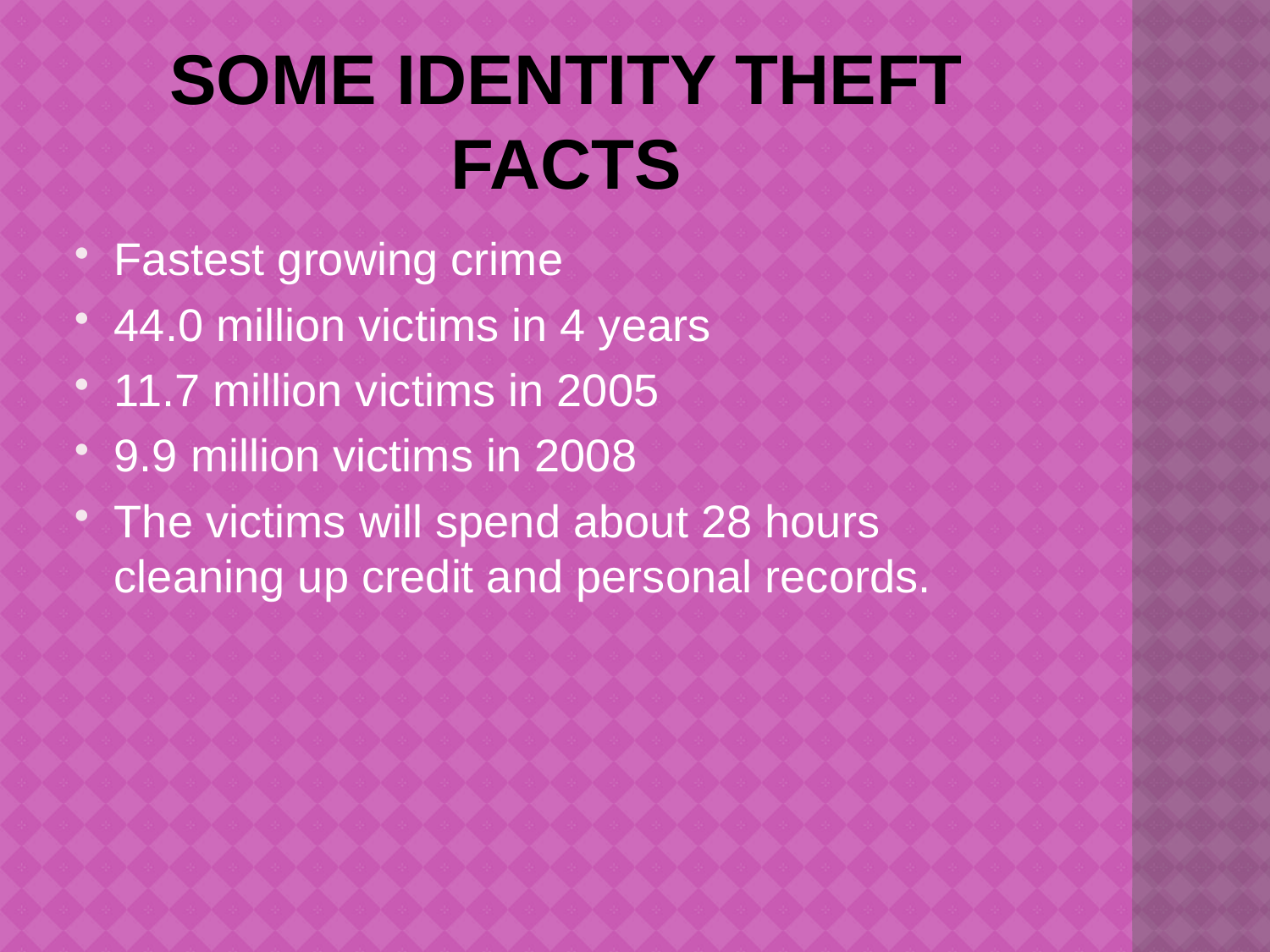

# Some identity theft facts
Fastest growing crime
44.0 million victims in 4 years
11.7 million victims in 2005
9.9 million victims in 2008
The victims will spend about 28 hours cleaning up credit and personal records.